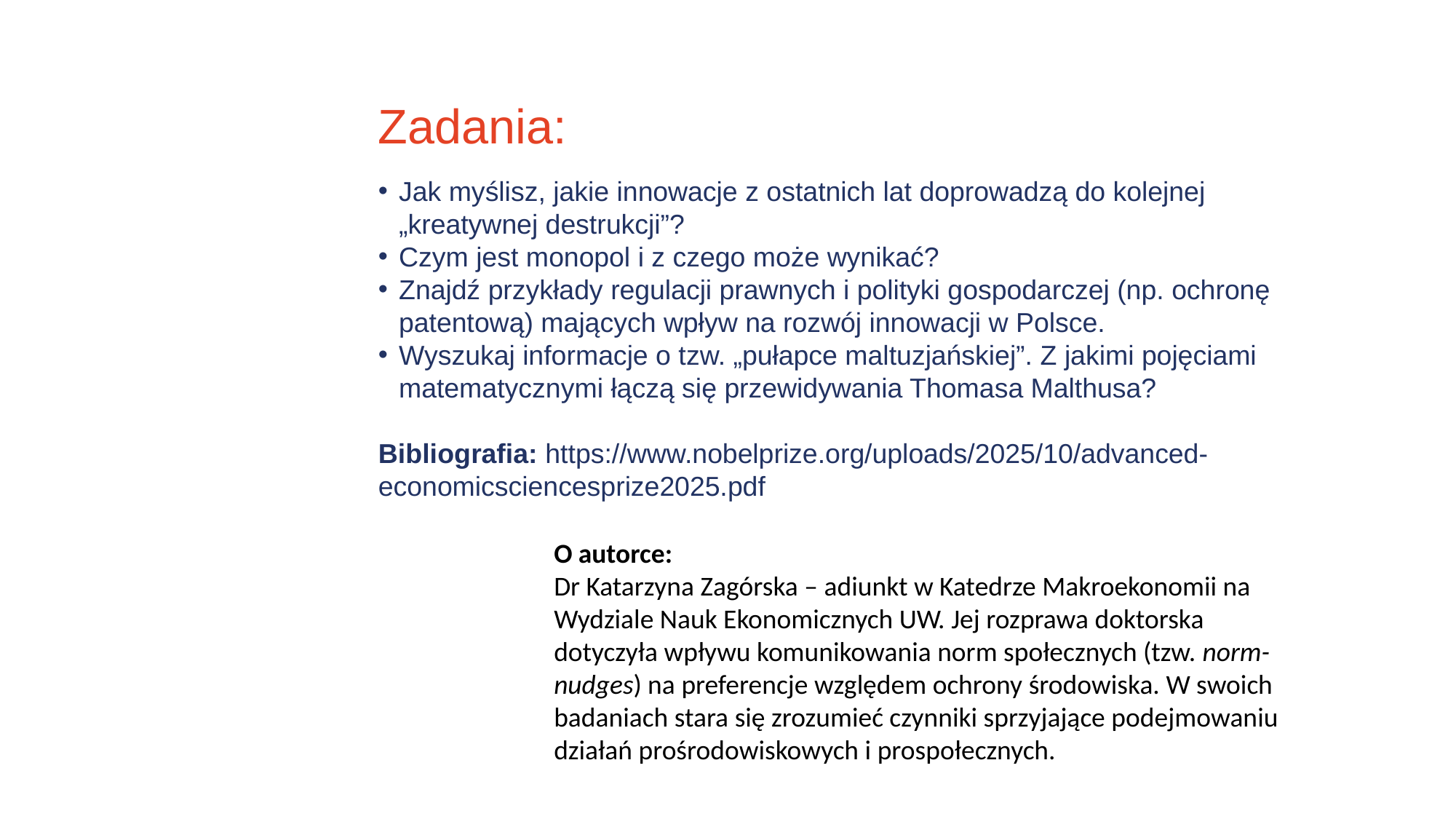

Zadania:
Jak myślisz, jakie innowacje z ostatnich lat doprowadzą do kolejnej „kreatywnej destrukcji”?
Czym jest monopol i z czego może wynikać?
Znajdź przykłady regulacji prawnych i polityki gospodarczej (np. ochronę patentową) mających wpływ na rozwój innowacji w Polsce.
Wyszukaj informacje o tzw. „pułapce maltuzjańskiej”. Z jakimi pojęciami matematycznymi łączą się przewidywania Thomasa Malthusa?

Bibliografia: https://www.nobelprize.org/uploads/2025/10/advanced-economicsciencesprize2025.pdf
O autorce:
Dr Katarzyna Zagórska – adiunkt w Katedrze Makroekonomii na Wydziale Nauk Ekonomicznych UW. Jej rozprawa doktorska dotyczyła wpływu komunikowania norm społecznych (tzw. norm-nudges) na preferencje względem ochrony środowiska. W swoich badaniach stara się zrozumieć czynniki sprzyjające podejmowaniu działań prośrodowiskowych i prospołecznych.